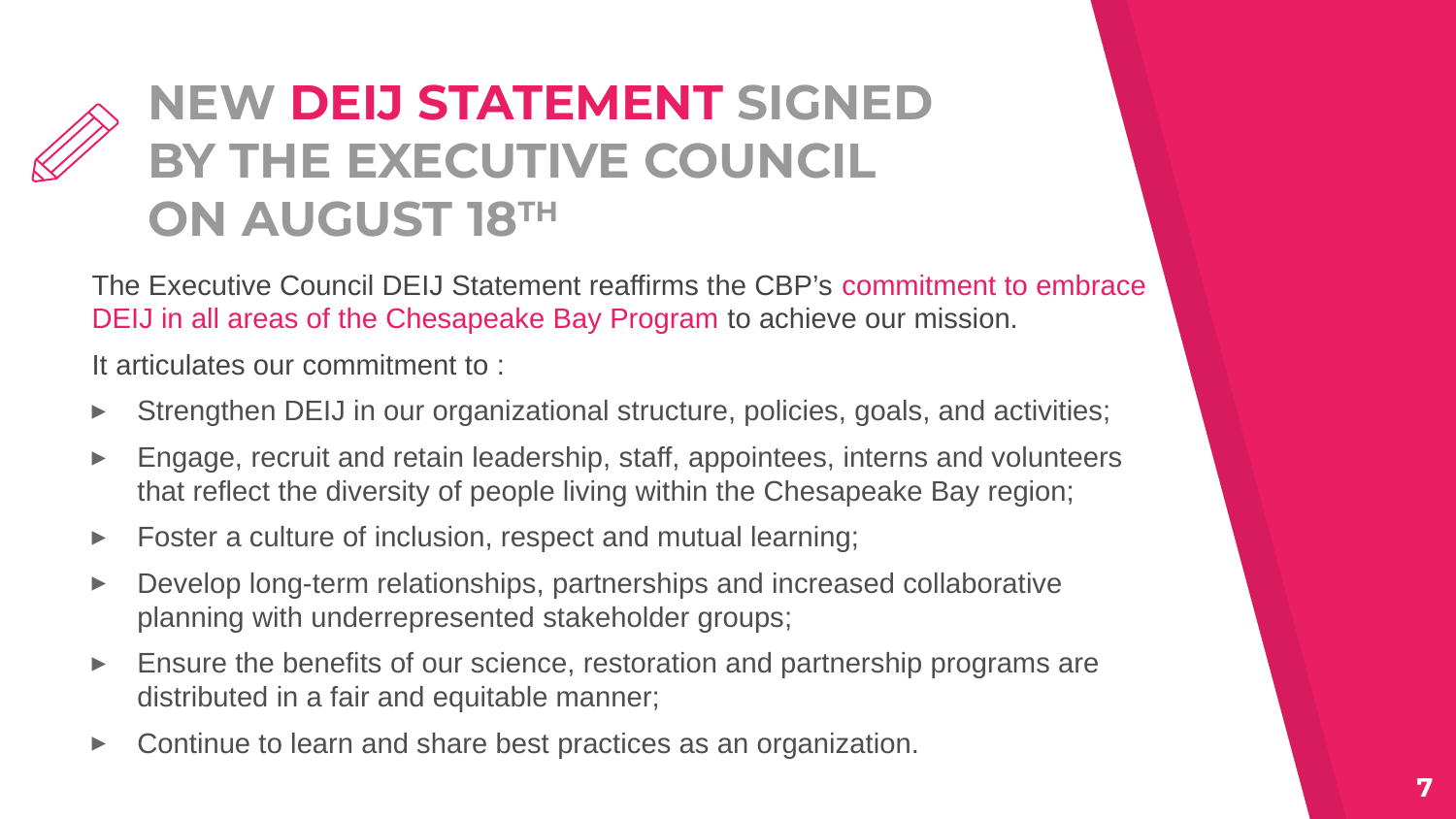

# NEW DEIJ STATEMENT SIGNED BY THE EXECUTIVE COUNCIL ON AUGUST 18TH

The Executive Council DEIJ Statement reaffirms the CBP’s commitment to embrace DEIJ in all areas of the Chesapeake Bay Program to achieve our mission.
It articulates our commitment to :
Strengthen DEIJ in our organizational structure, policies, goals, and activities;
Engage, recruit and retain leadership, staff, appointees, interns and volunteers that reflect the diversity of people living within the Chesapeake Bay region;
Foster a culture of inclusion, respect and mutual learning;
Develop long-term relationships, partnerships and increased collaborative planning with underrepresented stakeholder groups;
Ensure the benefits of our science, restoration and partnership programs are distributed in a fair and equitable manner;
Continue to learn and share best practices as an organization.

7